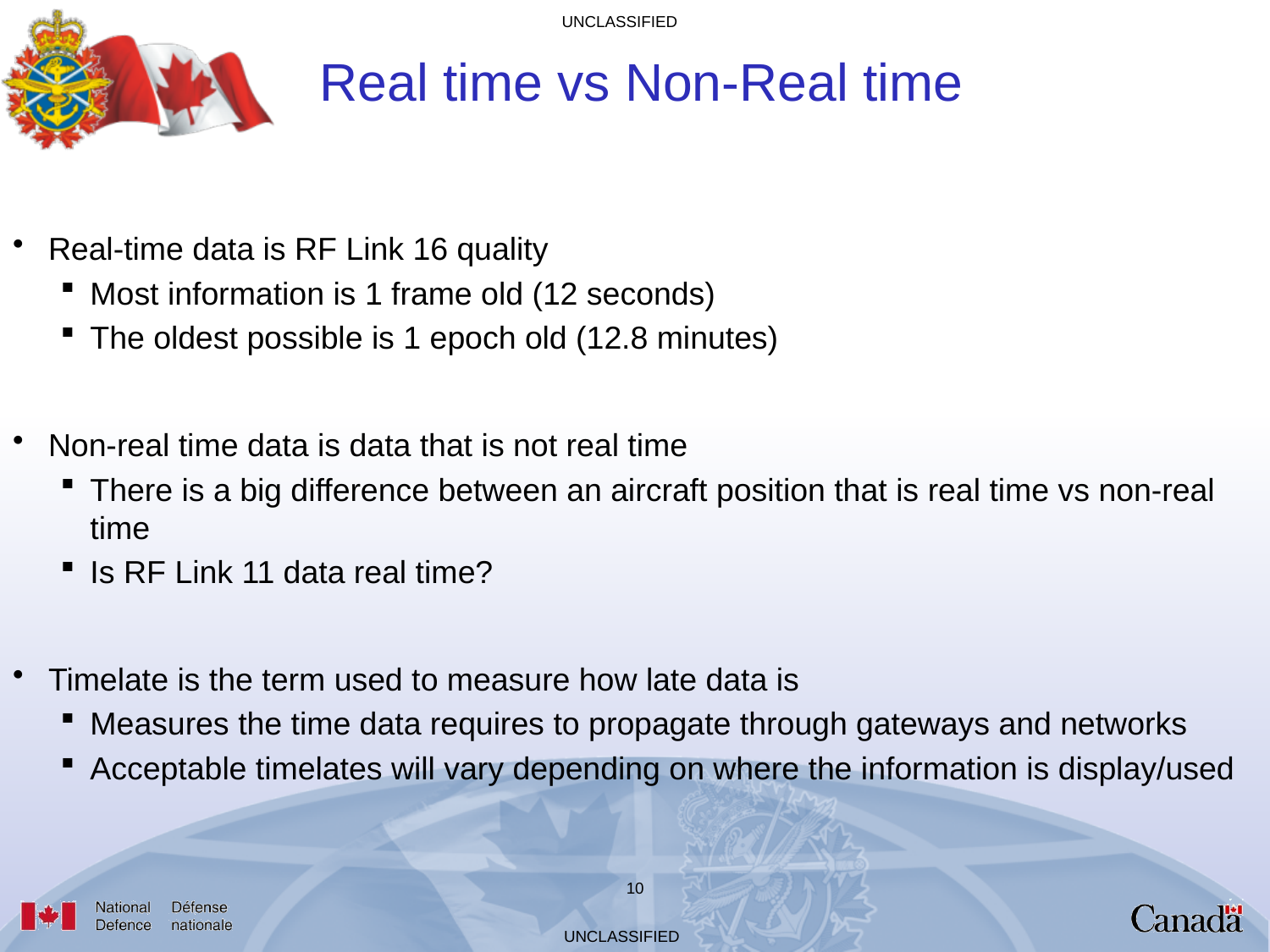

# Real time vs Non-Real time
Real-time data is RF Link 16 quality
Most information is 1 frame old (12 seconds)
The oldest possible is 1 epoch old (12.8 minutes)

Non-real time data is data that is not real time
There is a big difference between an aircraft position that is real time vs non-real time
Is RF Link 11 data real time?

Timelate is the term used to measure how late data is
Measures the time data requires to propagate through gateways and networks
Acceptable timelates will vary depending on where the information is display/used